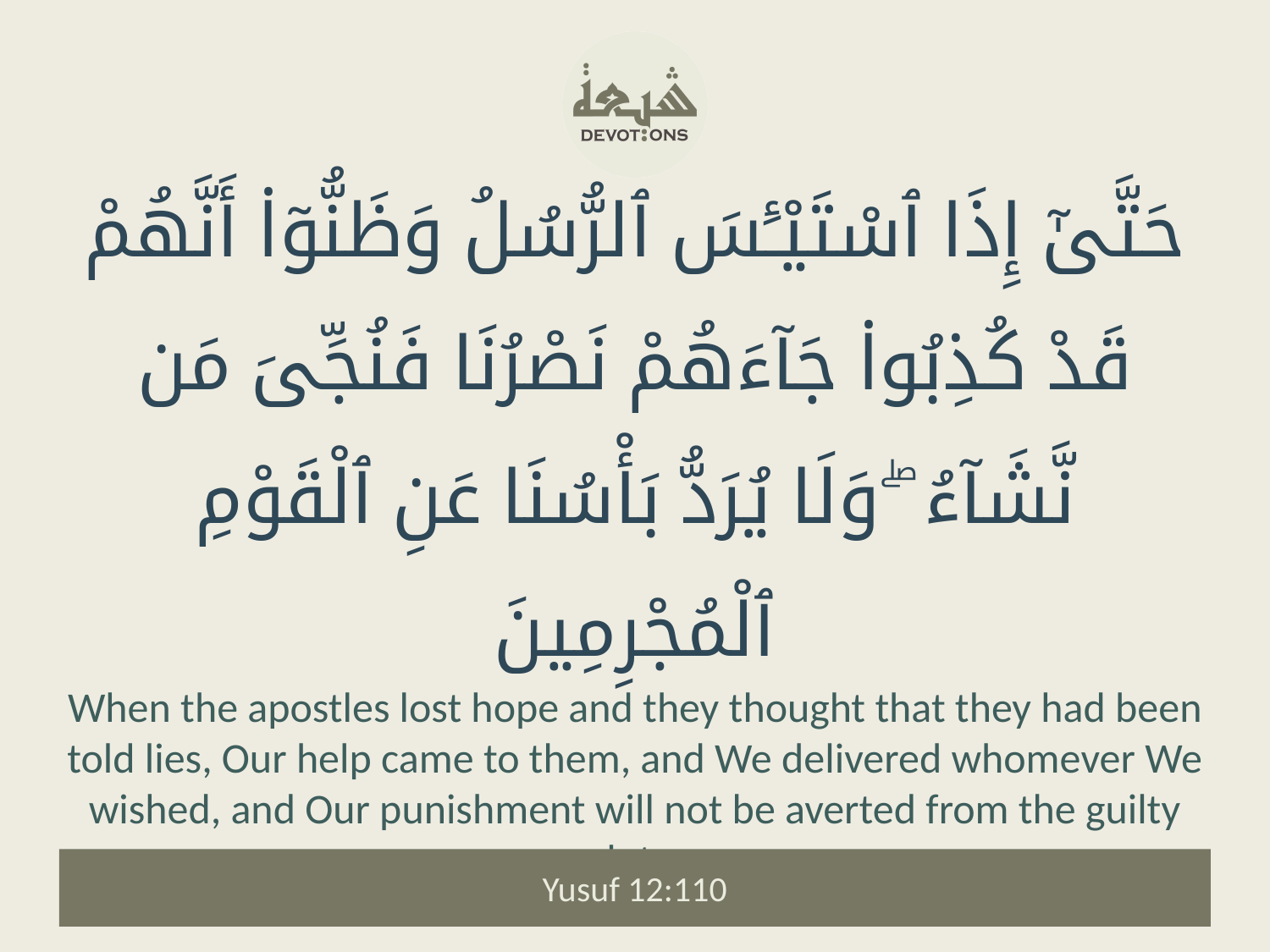

حَتَّىٰٓ إِذَا ٱسْتَيْـَٔسَ ٱلرُّسُلُ وَظَنُّوٓا۟ أَنَّهُمْ قَدْ كُذِبُوا۟ جَآءَهُمْ نَصْرُنَا فَنُجِّىَ مَن نَّشَآءُ ۖ وَلَا يُرَدُّ بَأْسُنَا عَنِ ٱلْقَوْمِ ٱلْمُجْرِمِينَ
When the apostles lost hope and they thought that they had been told lies, Our help came to them, and We delivered whomever We wished, and Our punishment will not be averted from the guilty lot.
Yusuf 12:110